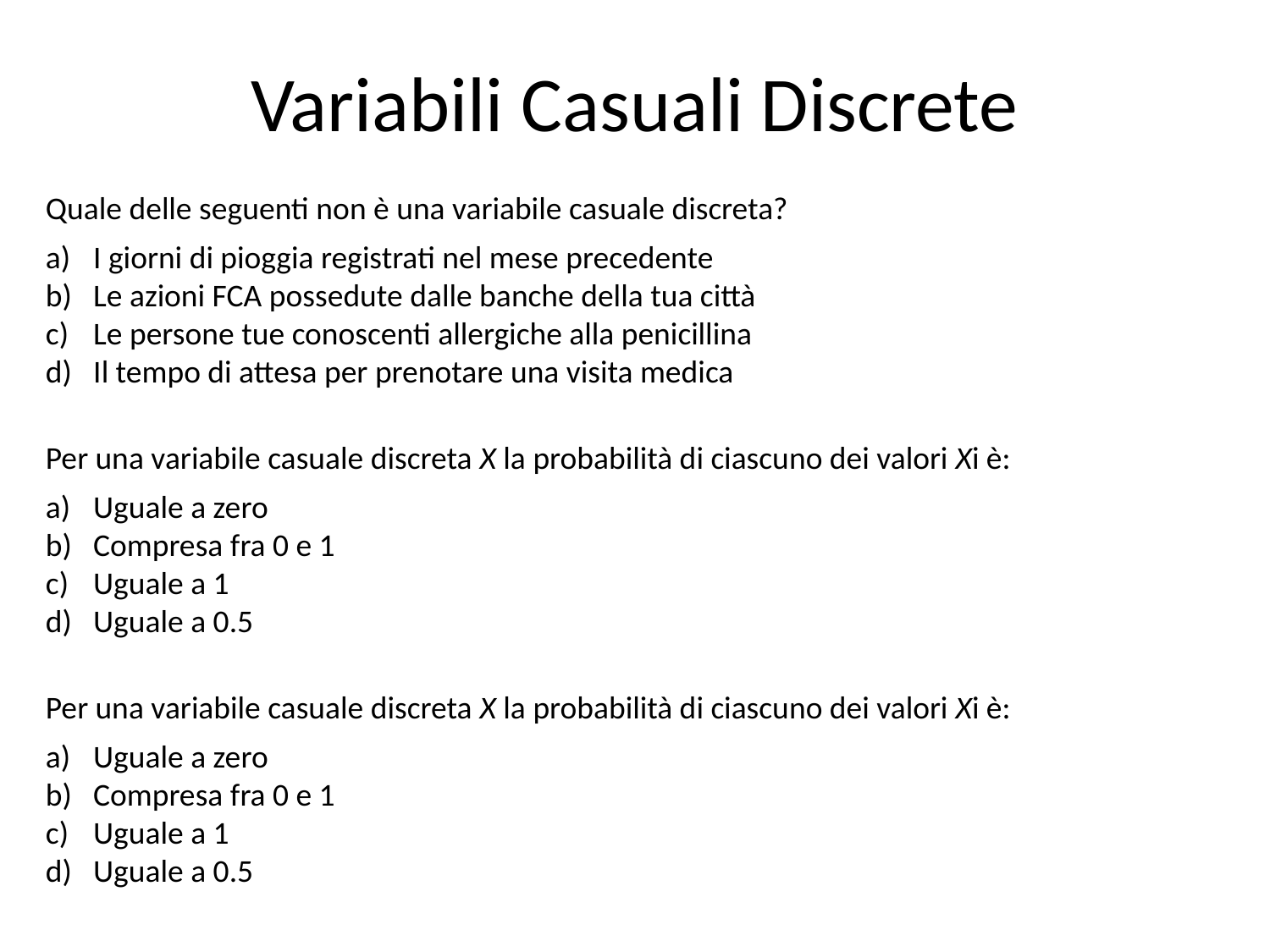

# Variabili Casuali Discrete
Quale delle seguenti non è una variabile casuale discreta?
I giorni di pioggia registrati nel mese precedente
Le azioni FCA possedute dalle banche della tua città
Le persone tue conoscenti allergiche alla penicillina
Il tempo di attesa per prenotare una visita medica
Per una variabile casuale discreta X la probabilità di ciascuno dei valori Xi è:
Uguale a zero
Compresa fra 0 e 1
Uguale a 1
Uguale a 0.5
Per una variabile casuale discreta X la probabilità di ciascuno dei valori Xi è:
Uguale a zero
Compresa fra 0 e 1
Uguale a 1
Uguale a 0.5